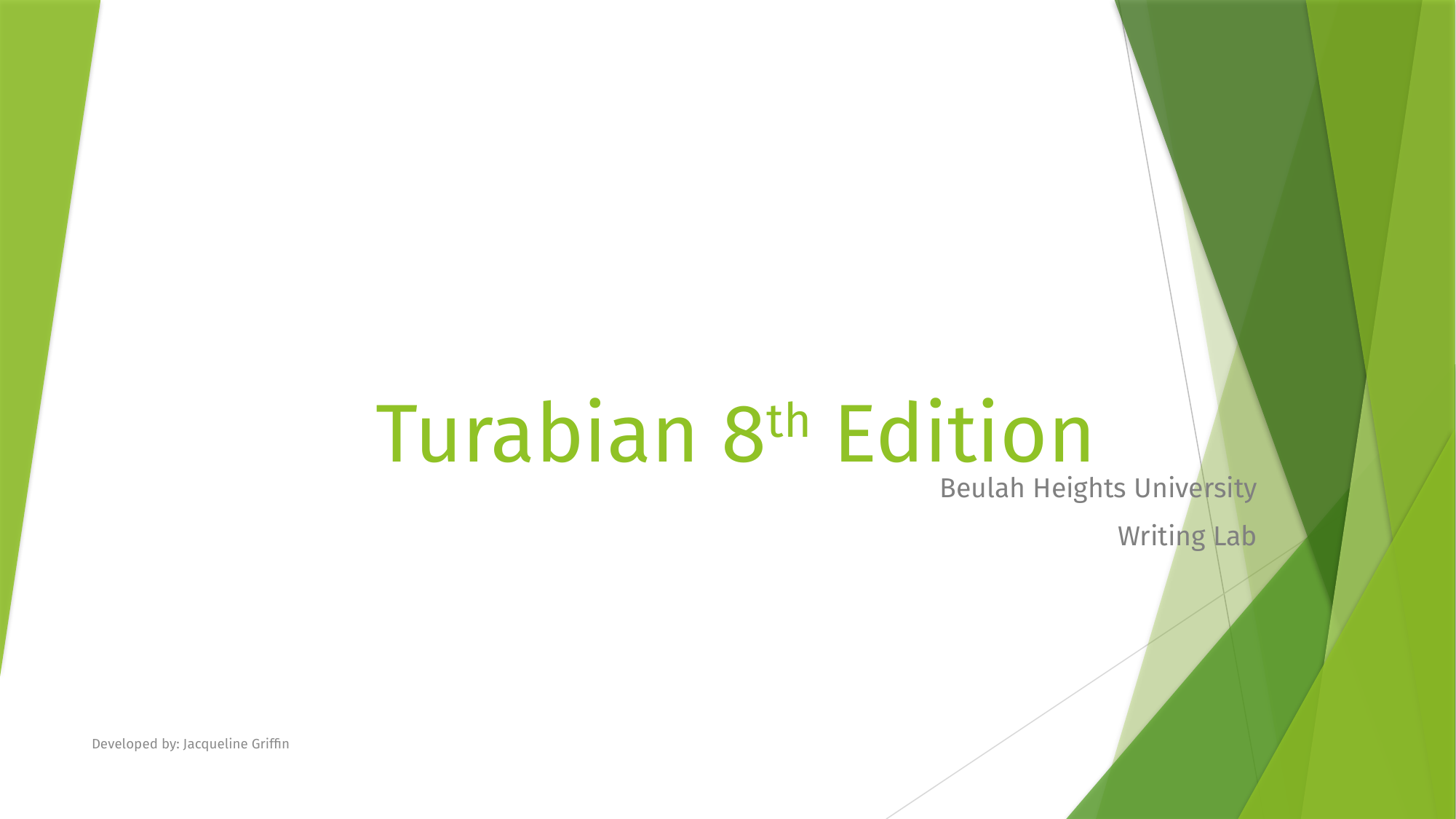

# Turabian 8th Edition

Beulah Heights University
 Writing Lab

Developed by: Jacqueline Griffin